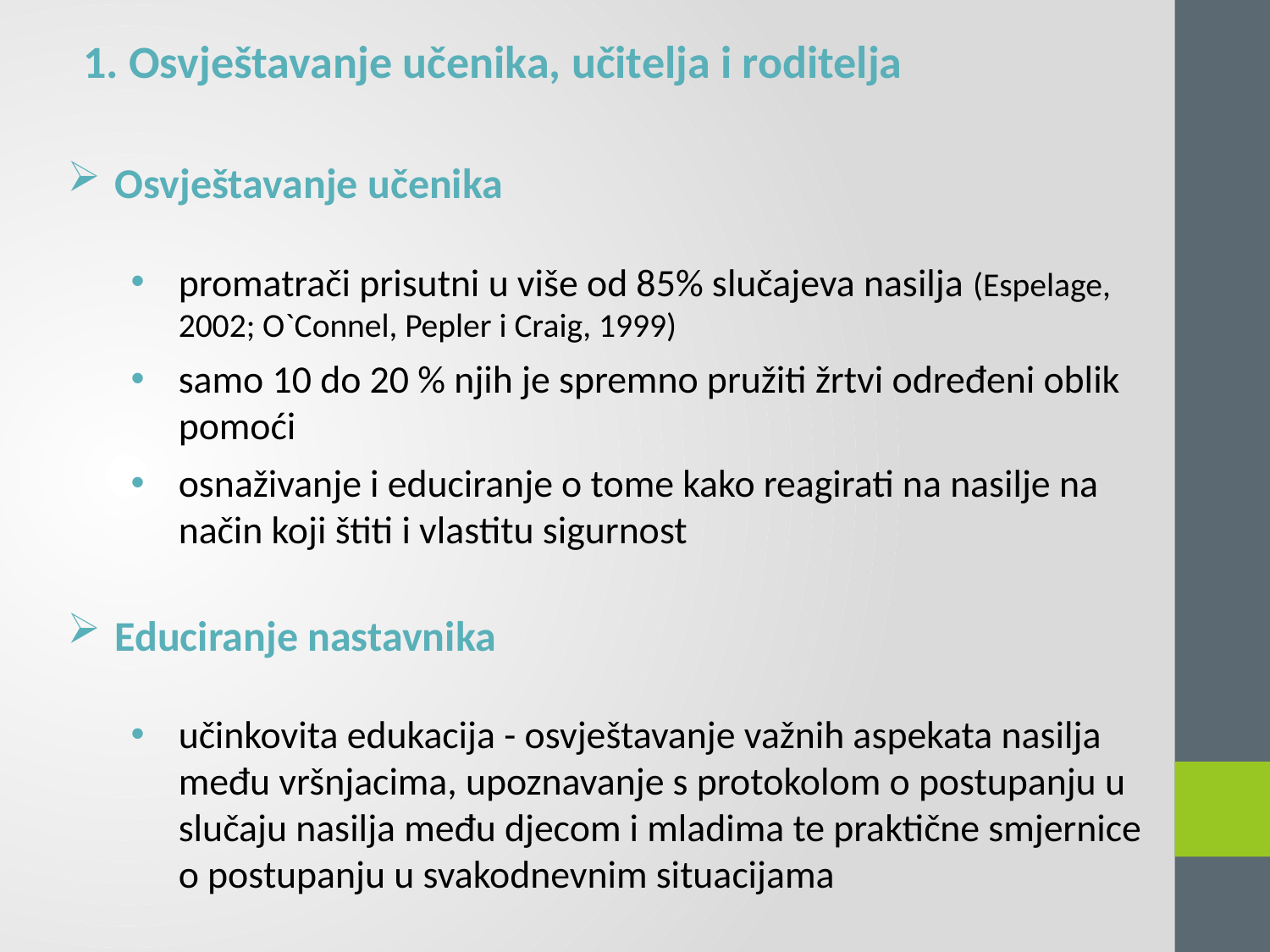

1. Osvještavanje učenika, učitelja i roditelja

Osvještavanje učenika

promatrači prisutni u više od 85% slučajeva nasilja (Espelage, 2002; O`Connel, Pepler i Craig, 1999)
samo 10 do 20 % njih je spremno pružiti žrtvi određeni oblik pomoći
osnaživanje i educiranje o tome kako reagirati na nasilje na način koji štiti i vlastitu sigurnost

Educiranje nastavnika

učinkovita edukacija - osvještavanje važnih aspekata nasilja među vršnjacima, upoznavanje s protokolom o postupanju u slučaju nasilja među djecom i mladima te praktične smjernice o postupanju u svakodnevnim situacijama